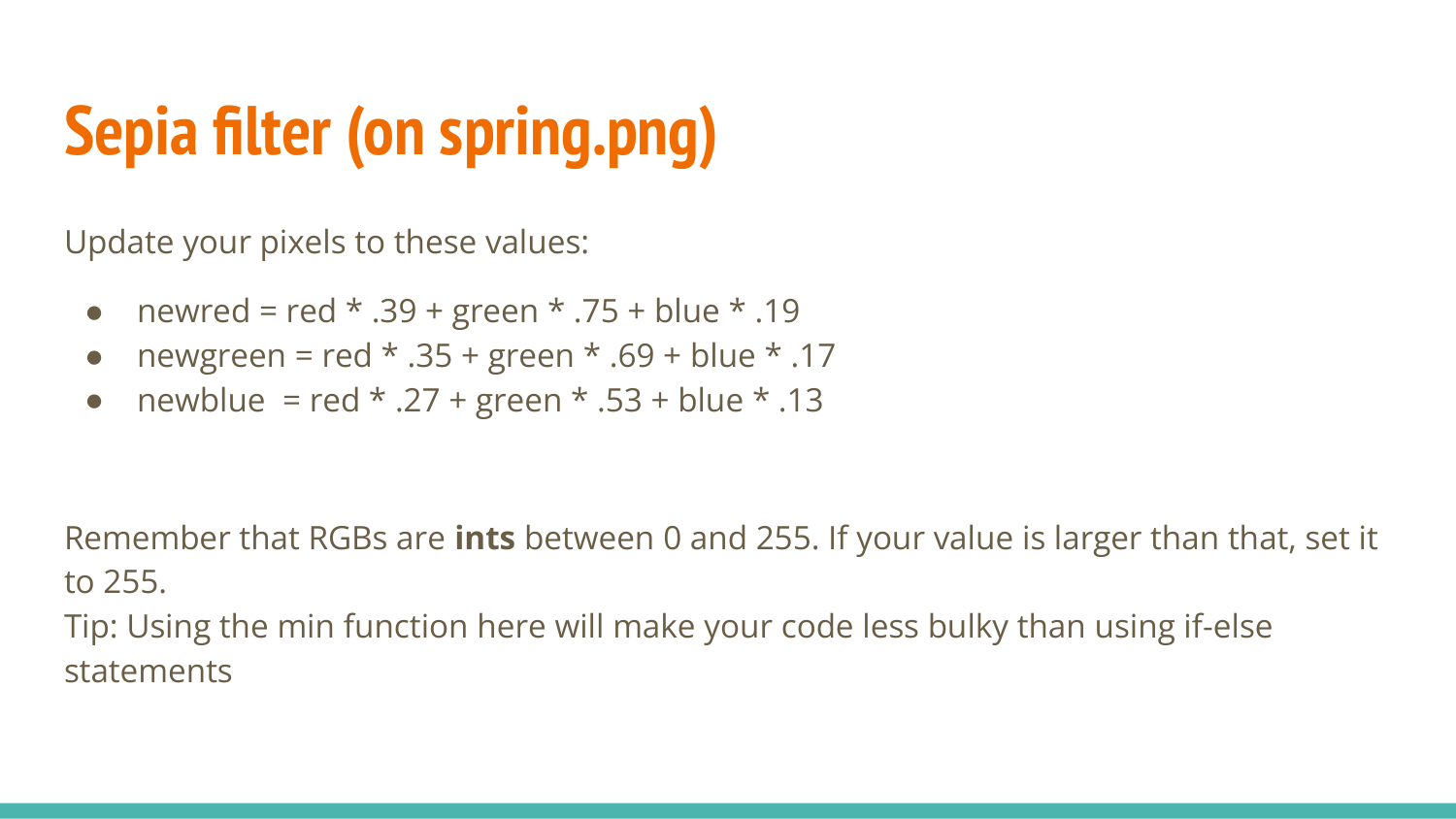

# Sepia filter (on spring.png)
Update your pixels to these values:
newred = red * .39 + green * .75 + blue * .19
newgreen = red * .35 + green * .69 + blue * .17
newblue  = red * .27 + green * .53 + blue * .13

Remember that RGBs are ints between 0 and 255. If your value is larger than that, set it to 255.
Tip: Using the min function here will make your code less bulky than using if-else statements